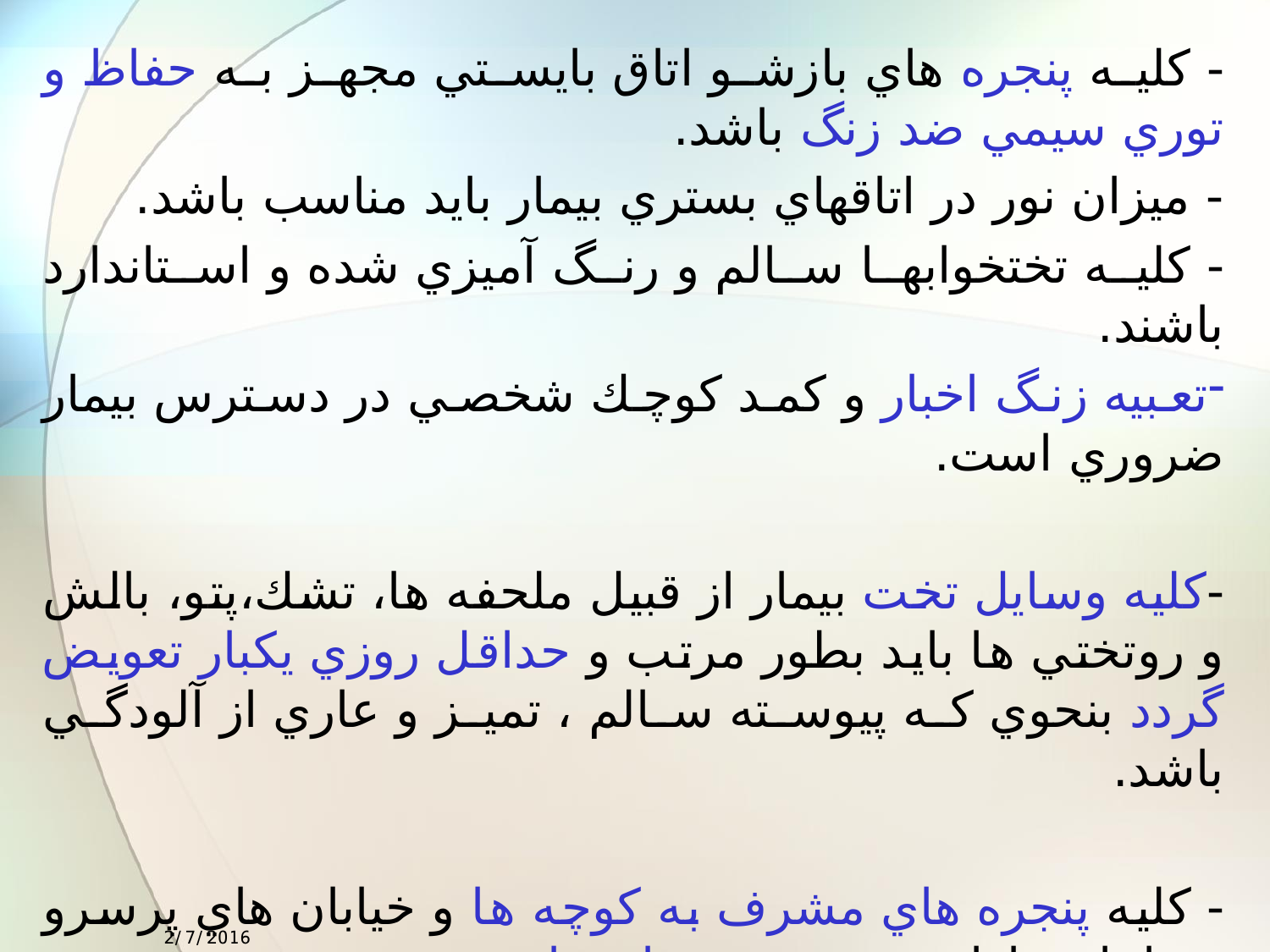

- كليه پنجره هاي بازشو اتاق بايستي مجهز به حفاظ و توري سيمي ضد زنگ باشد.
- ميزان نور در اتاقهاي بستري بيمار بايد مناسب باشد.
- كليه تختخوابها سالم و رنگ آميزي شده و استاندارد باشند.
تعبيه زنگ اخبار و كمد كوچك شخصي در دسترس بيمار ضروري است.

-كليه وسايل تخت بيمار از قبيل ملحفه ها، تشك،پتو، بالش و روتختي ها بايد بطور مرتب و حداقل روزي يكبار تعويض گردد بنحوي كه پيوسته سالم ، تميز و عاري از آلودگي باشد.

- كليه پنجره هاي مشرف به كوچه ها و خيابان هاي پرسرو صدا بايد داراي شيشه دو جداره باشد.

2/7/2016